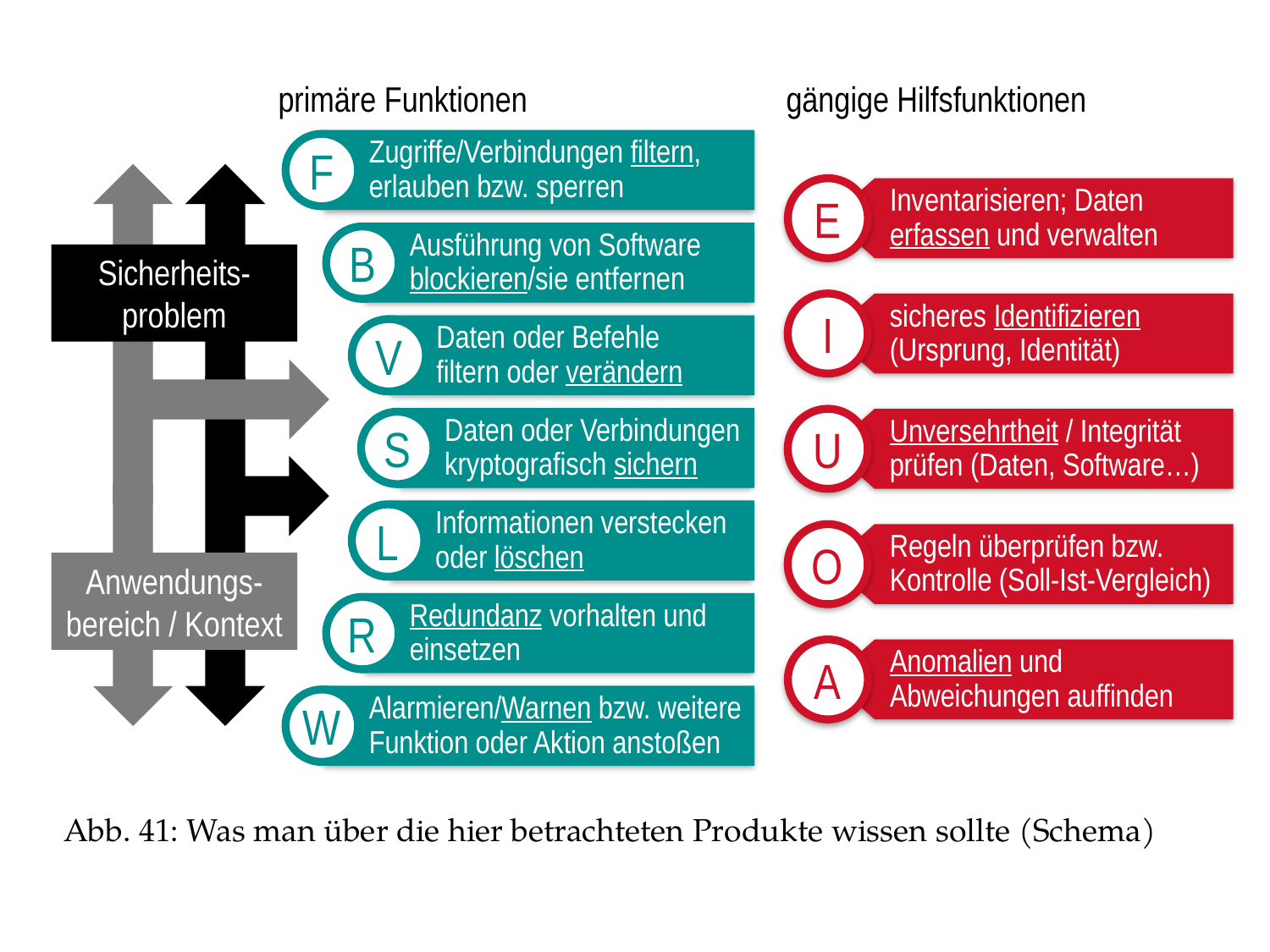

primäre Funktionen
gängige Hilfsfunktionen
Zugriffe/Verbindungen filtern, erlauben bzw. sperren
F

E
Inventarisieren; Daten erfassen und verwalten
Ausführung von Software blockieren/sie entfernen
B
Sicherheits-problem
I
sicheres Identifizieren (Ursprung, Identität)

Daten oder Befehle
filtern oder verändern
V

Daten oder Verbindungen kryptografisch sichern
S
U
Unversehrtheit / Integrität prüfen (Daten, Software…)

Informationen verstecken oder löschen
L
O
Regeln überprüfen bzw. Kontrolle (Soll-Ist-Vergleich)
Anwendungs-bereich / Kontext
Redundanz vorhalten und einsetzen
R
A
Anomalien und Abweichungen auffinden
Alarmieren/Warnen bzw. weitere Funktion oder Aktion anstoßen
W
Abb. 41: Was man über die hier betrachteten Produkte wissen sollte (Schema)